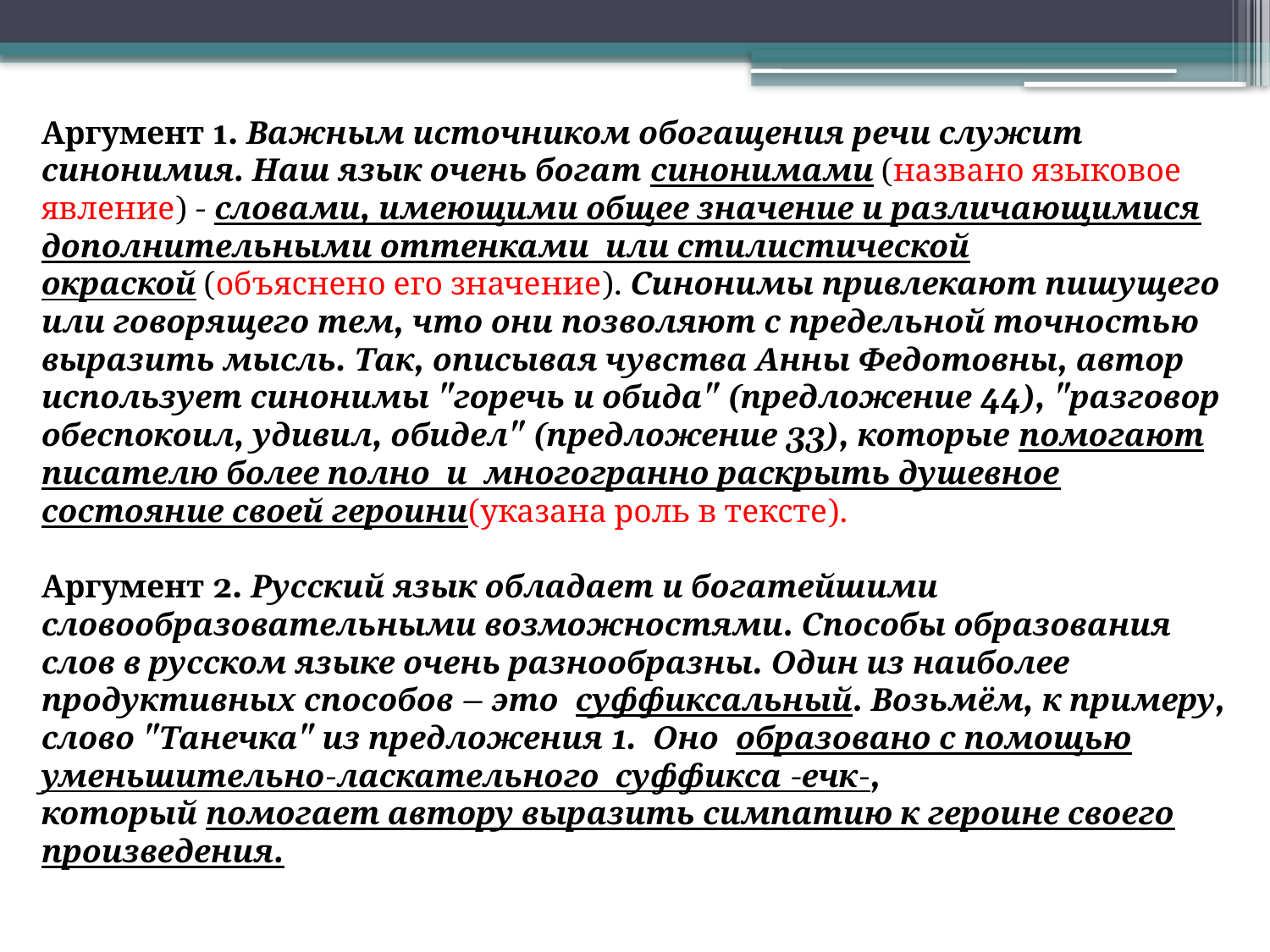

Аргумент 1. Важным источником обогащения речи служит синонимия. Наш язык очень богат синонимами (названо языковое явление) - словами, имеющими общее значение и различающимися дополнительными оттенками  или стилистической окраской (объяснено его значение). Синонимы привлекают пишущего или говорящего тем, что они позволяют с предельной точностью выразить мысль. Так, описывая чувства Анны Федотовны, автор использует синонимы "горечь и обида" (предложение 44), "разговор обеспокоил, удивил, обидел" (предложение 33), которые помогают писателю более полно  и  многогранно раскрыть душевное состояние своей героини(указана роль в тексте).
Аргумент 2. Русский язык обладает и богатейшими словообразовательными возможностями. Способы образования слов в русском языке очень разнообразны. Один из наиболее продуктивных способов – это  суффиксальный. Возьмём, к примеру, слово "Танечка" из предложения 1.  Оно  образовано с помощью уменьшительно-ласкательного  суффикса -ечк-,  который помогает автору выразить симпатию к героине своего произведения.